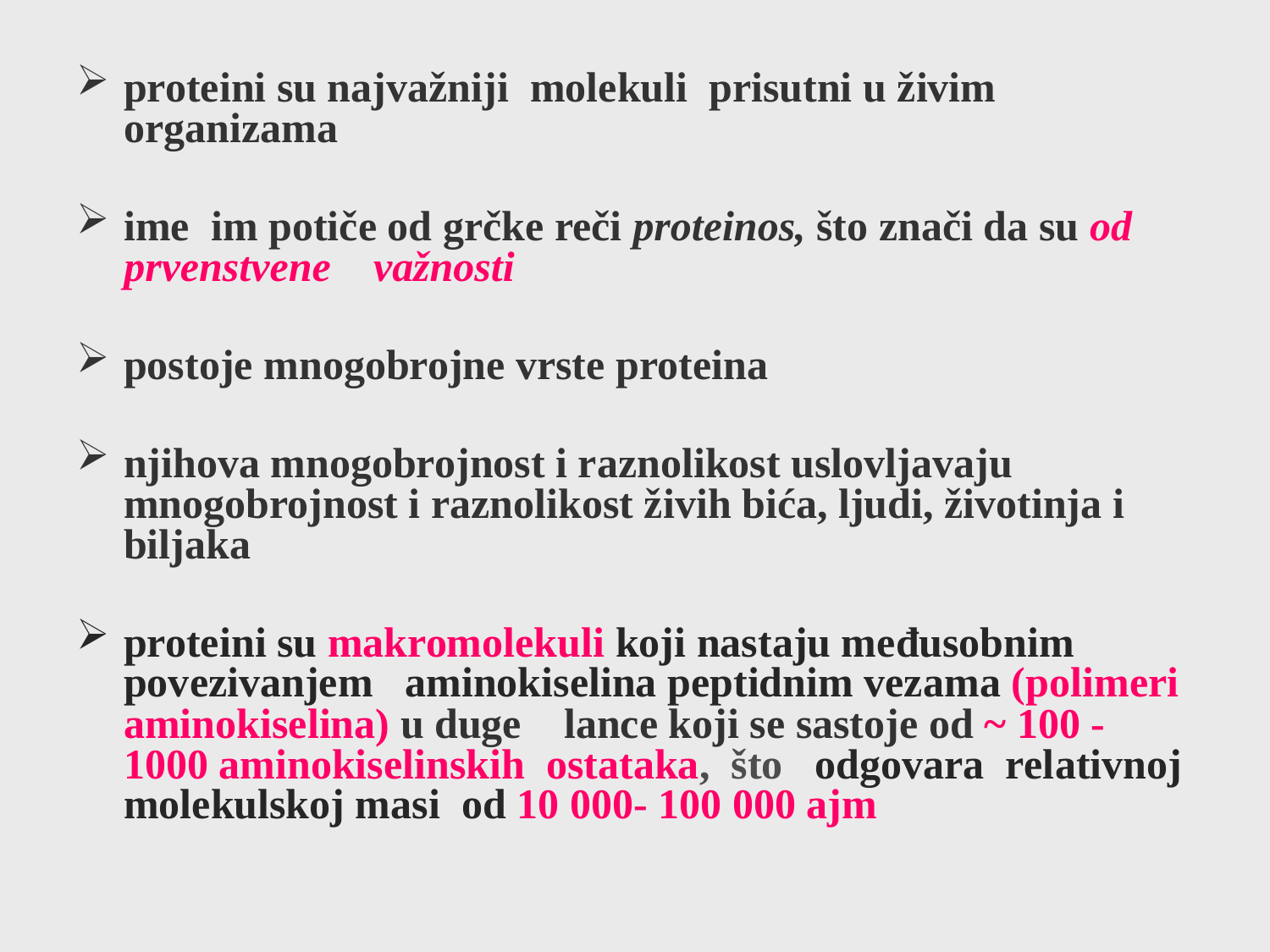

proteini su najvažniji  molekuli  prisutni u živim organizama

ime  im potiče od grčke reči proteinos, što znači da su od prvenstvene    važnosti

postoje mnogobrojne vrste proteina

njihova mnogobrojnost i raznolikost uslovljavaju mnogobrojnost i raznolikost živih bića, ljudi, životinja i biljaka

proteini su makromolekuli koji nastaju međusobnim povezivanjem   aminokiselina peptidnim vezama (polimeri aminokiselina) u duge    lance koji se sastoje od ~ 100 - 1000 aminokiselinskih  ostataka,  što   odgovara  relativnoj molekulskoj masi  od 10 000- 100 000 ajm